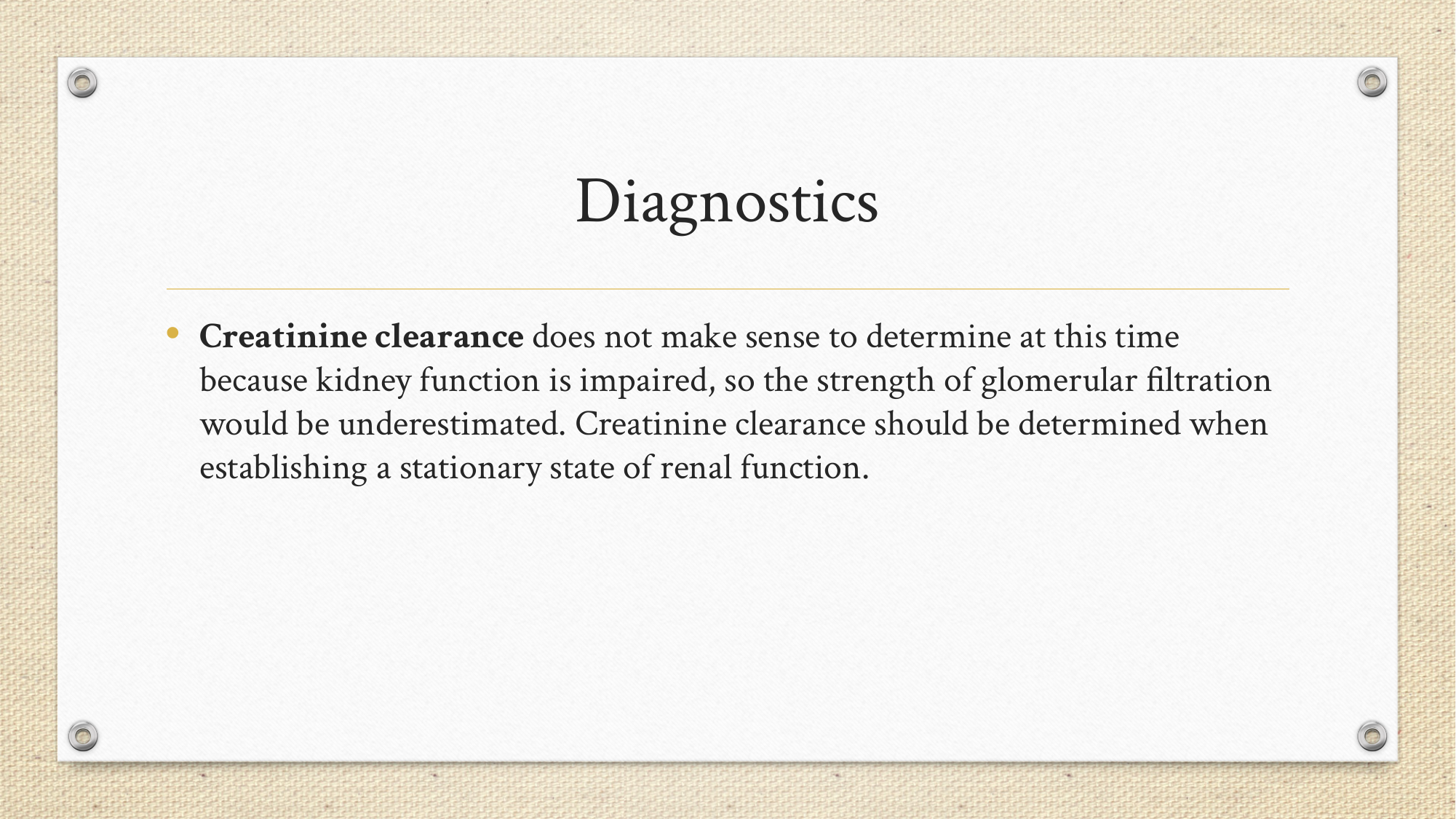

# Diagnostics
Creatinine clearance does not make sense to determine at this time because kidney function is impaired, so the strength of glomerular filtration would be underestimated. Creatinine clearance should be determined when establishing a stationary state of renal function.